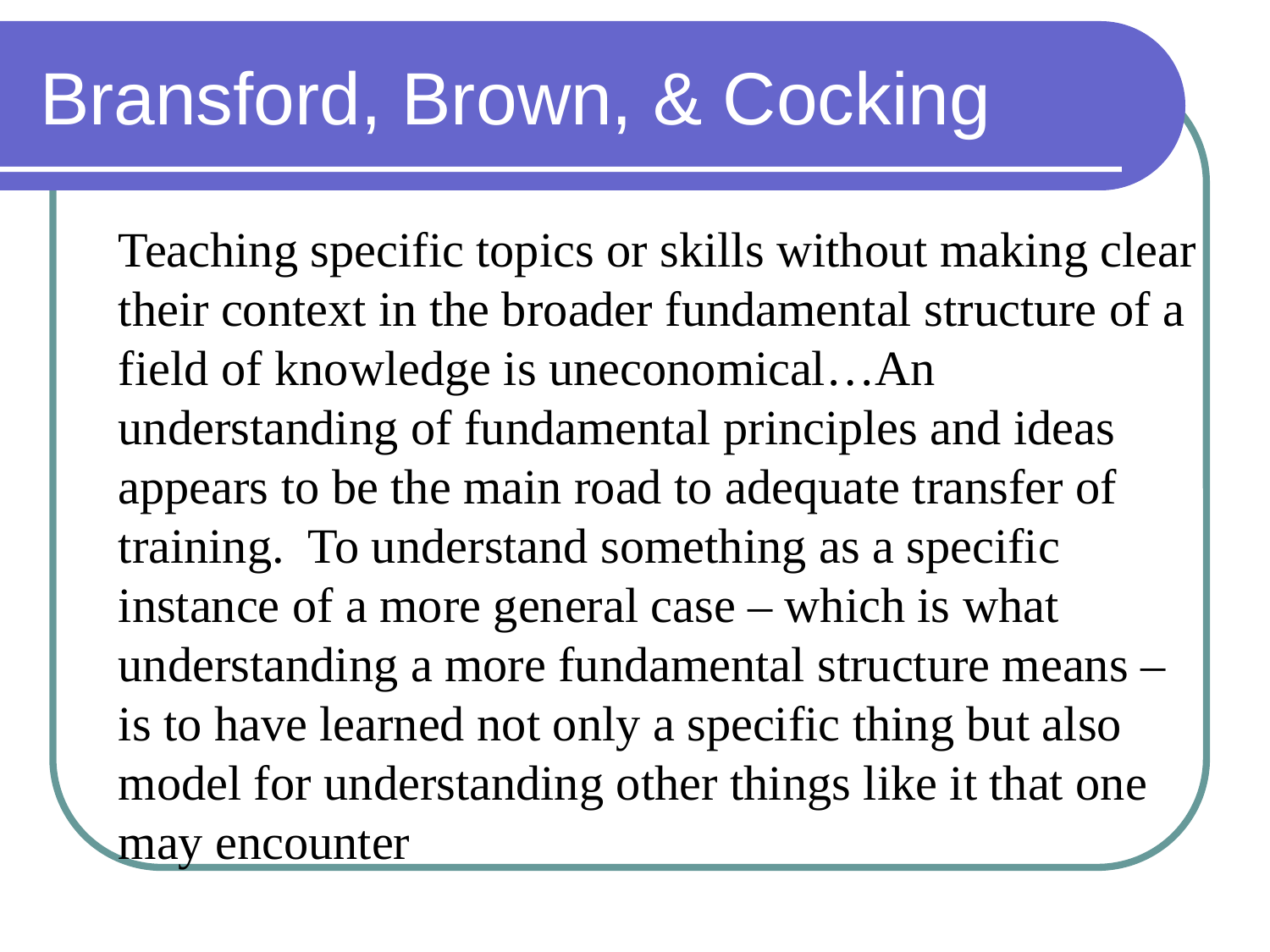

# Bransford, Brown, & Cocking
Teaching specific topics or skills without making clear their context in the broader fundamental structure of a field of knowledge is uneconomical…An understanding of fundamental principles and ideas appears to be the main road to adequate transfer of training.  To understand something as a specific instance of a more general case – which is what understanding a more fundamental structure means – is to have learned not only a specific thing but also model for understanding other things like it that one may encounter